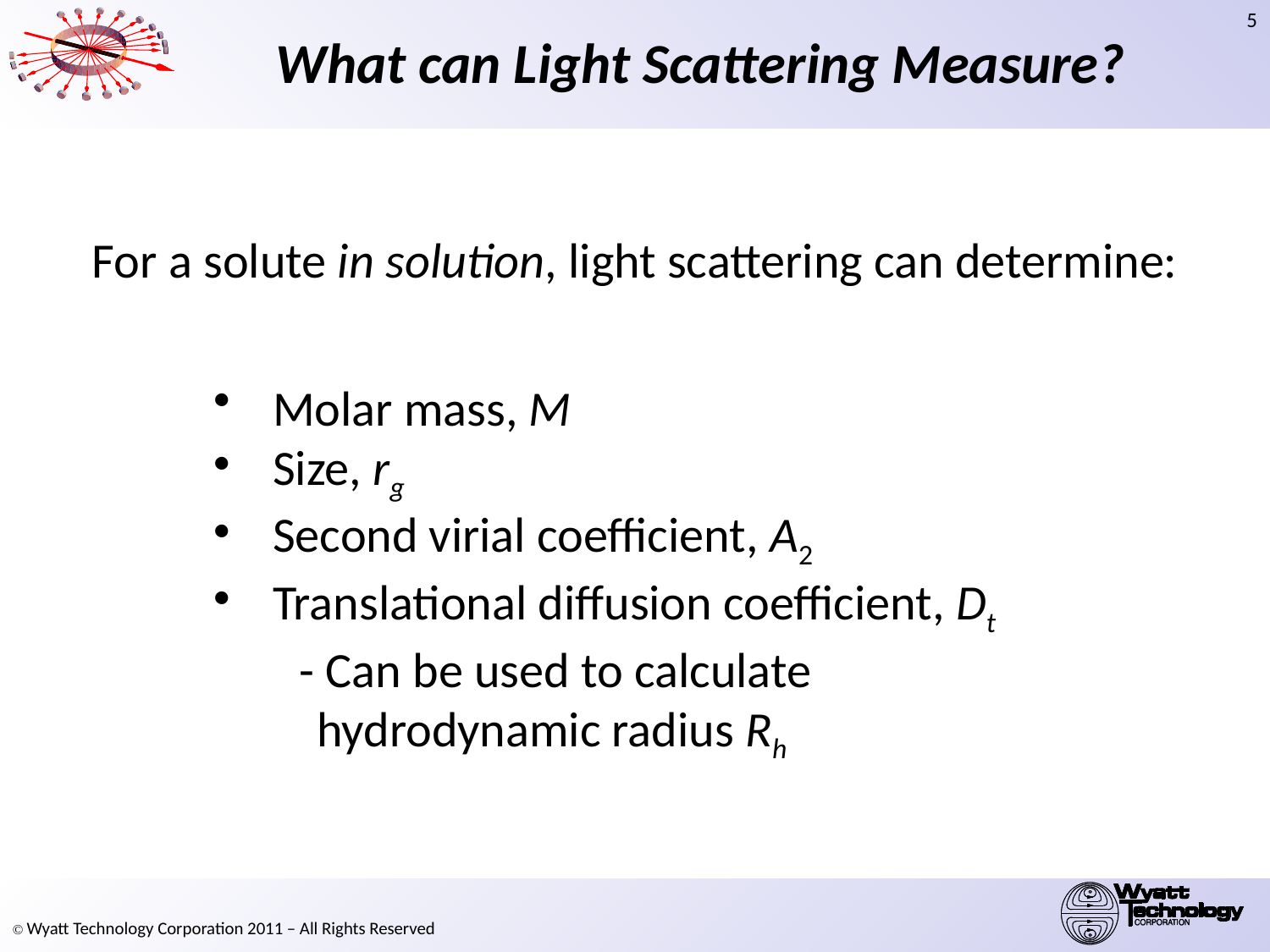

# What can Light Scattering Measure?
For a solute in solution, light scattering can determine:
 Molar mass, M
 Size, rg
 Second virial coefficient, A2
 Translational diffusion coefficient, Dt
  - Can be used to calculate hydrodynamic radius Rh